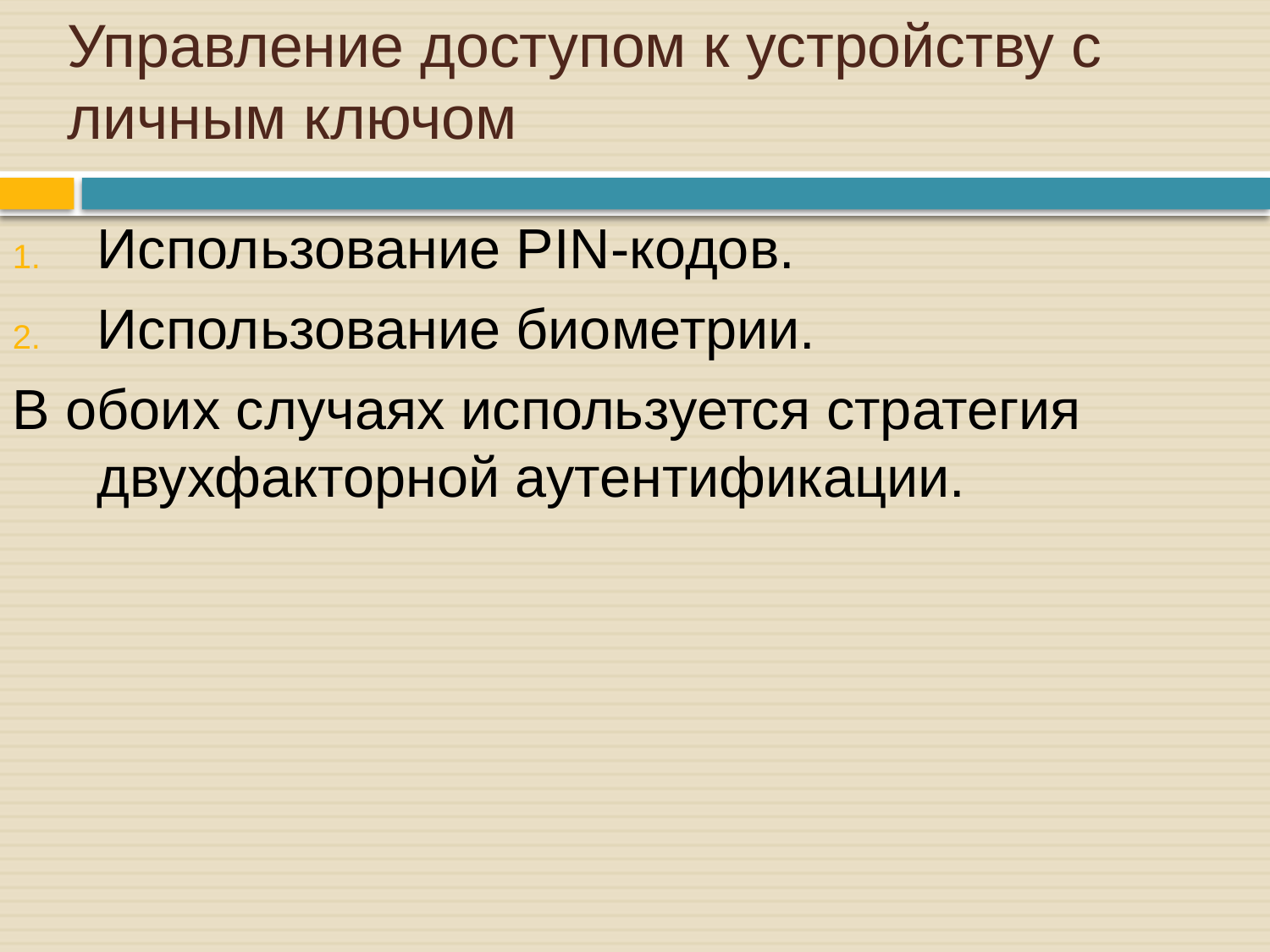

# Управление доступом к устройству с личным ключом
Использование PIN-кодов.
Использование биометрии.
В обоих случаях используется стратегия двухфакторной аутентификации.